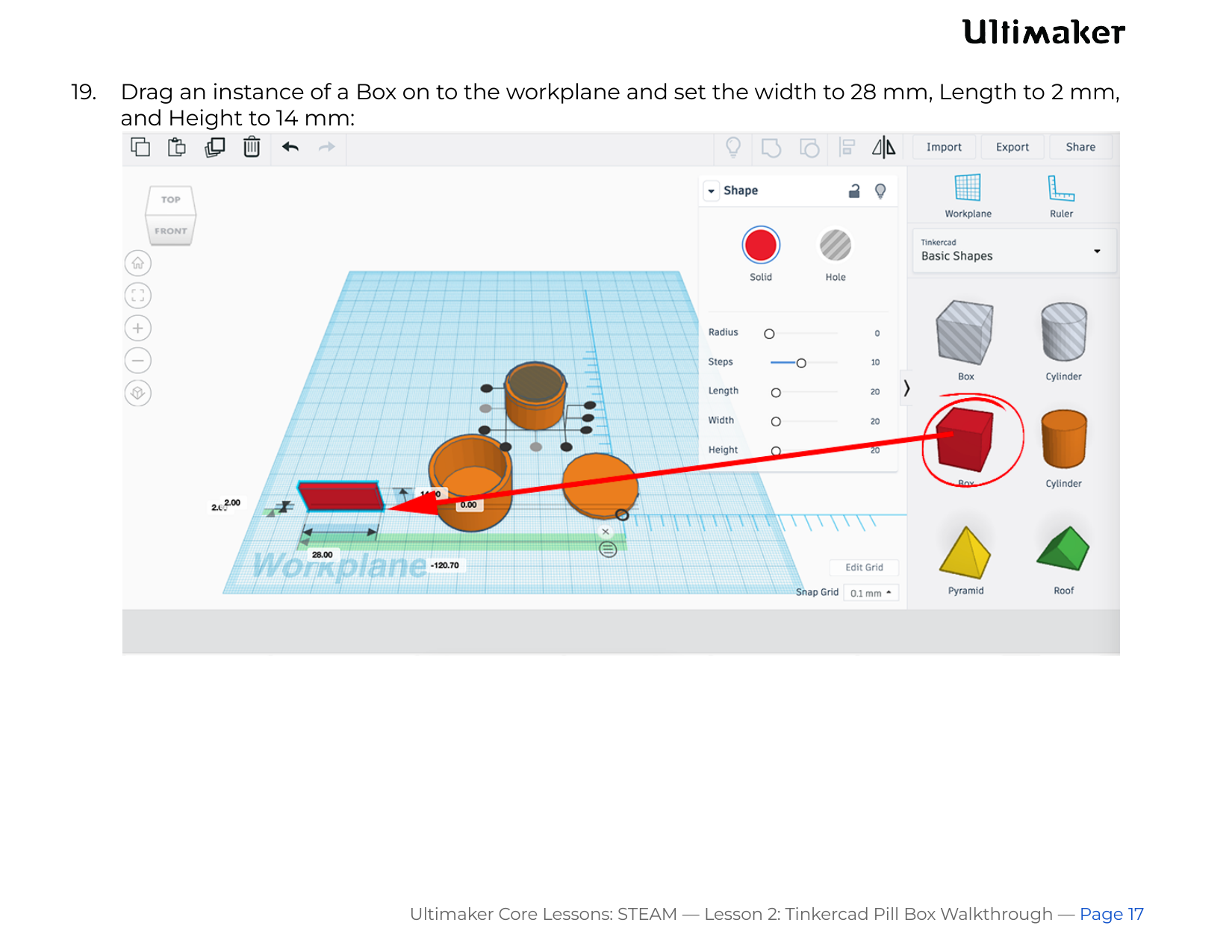

19.	Drag an instance of a Box on to the workplane and set the width to 28 mm, Length to 2 mm,  and Height to 14 mm:

Ultimaker Core Lessons: STEAM — Lesson 2: Tinkercad Pill Box Walkthrough — Page 17